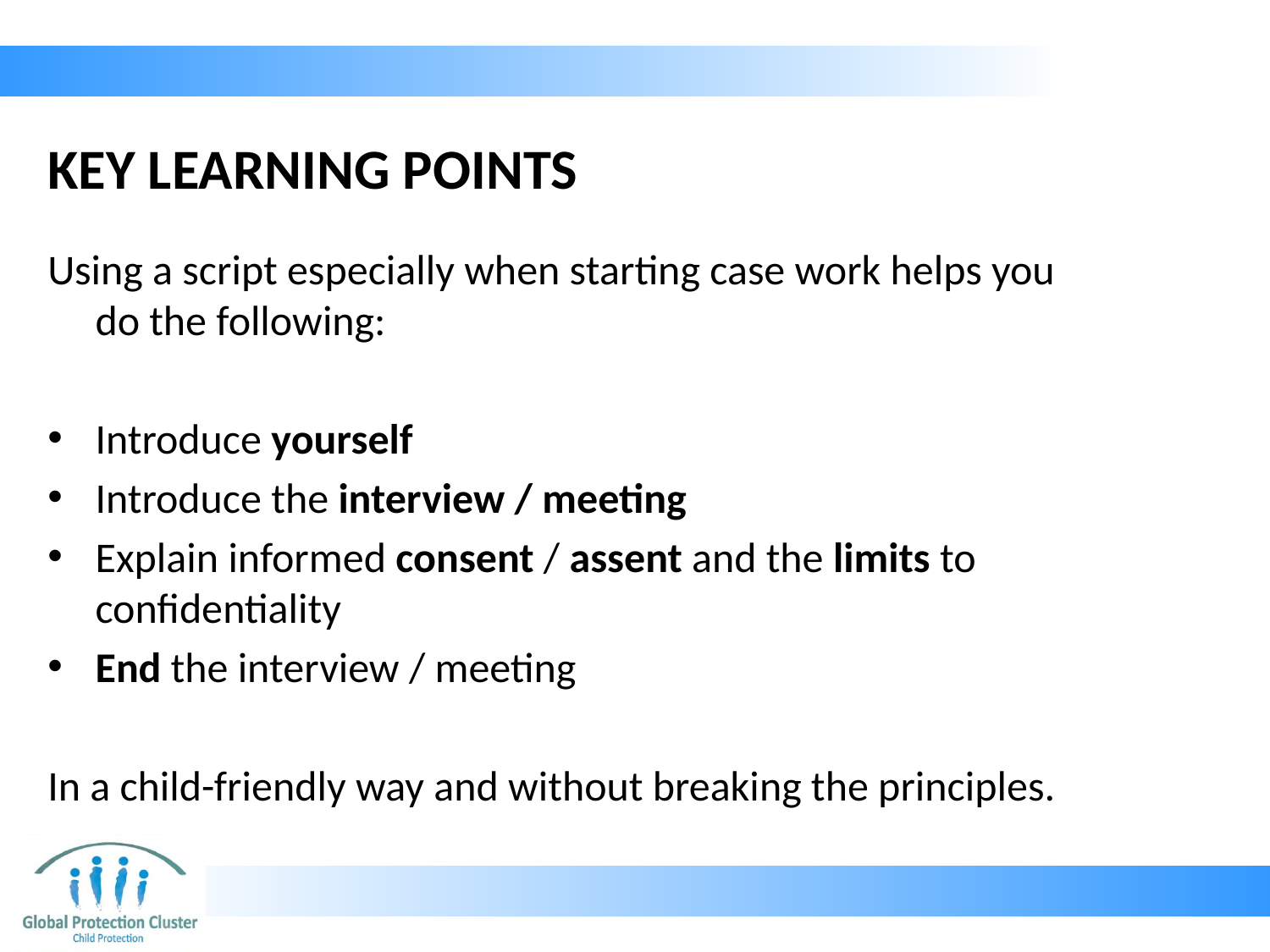

# KEY LEARNING POINTS
Using a script especially when starting case work helps you do the following:

Introduce yourself
Introduce the interview / meeting
Explain informed consent / assent and the limits to confidentiality
End the interview / meeting

In a child-friendly way and without breaking the principles.